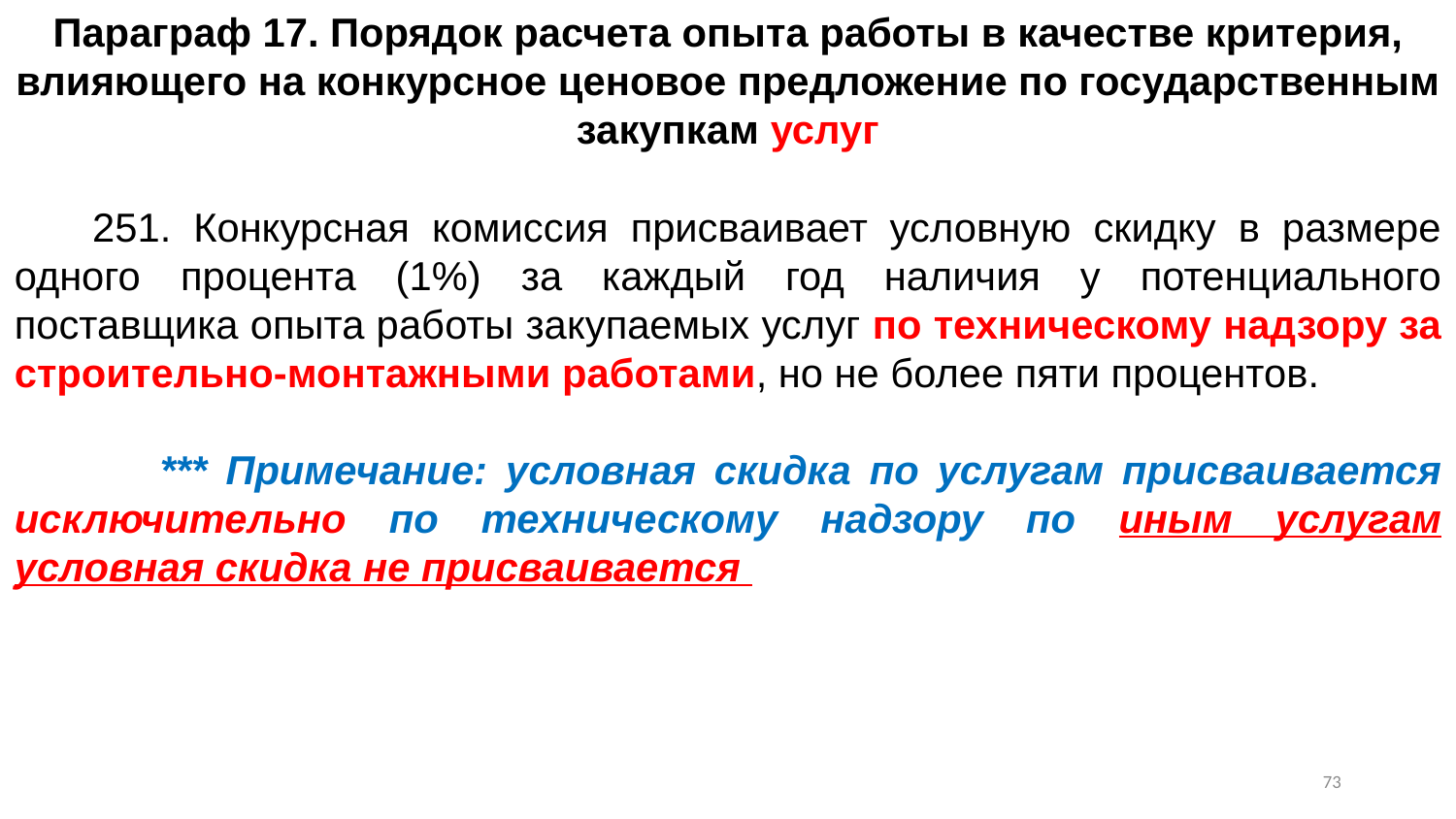

Параграф 17. Порядок расчета опыта работы в качестве критерия, влияющего на конкурсное ценовое предложение по государственным закупкам услуг

      251. Конкурсная комиссия присваивает условную скидку в размере одного процента (1%) за каждый год наличия у потенциального поставщика опыта работы закупаемых услуг по техническому надзору за строительно-монтажными работами, но не более пяти процентов.

	*** Примечание: условная скидка по услугам присваивается исключительно по техническому надзору по иным услугам условная скидка не присваивается
73